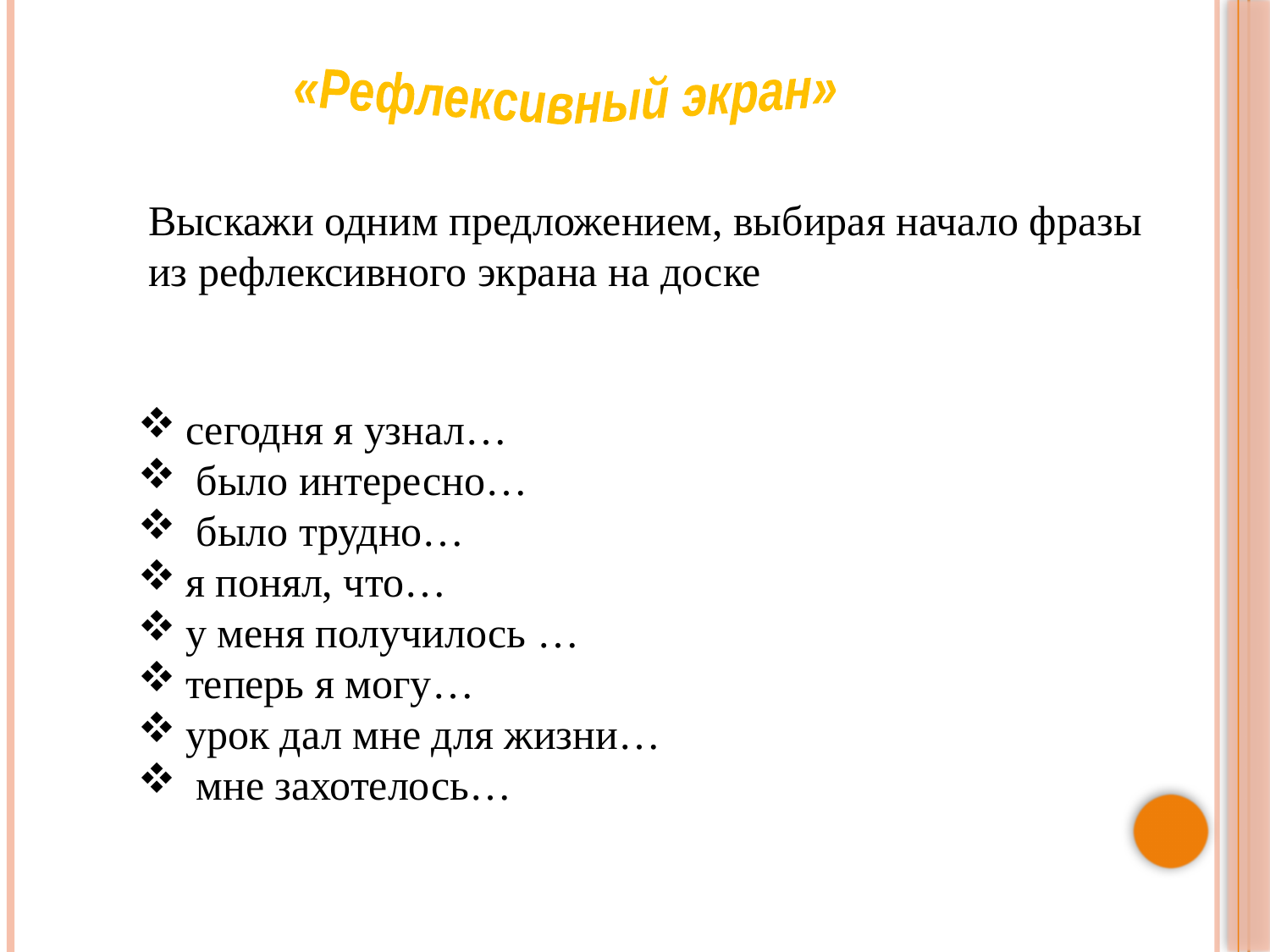

«Рефлексивный экран»
Выскажи одним предложением, выбирая начало фразы из рефлексивного экрана на доске
сегодня я узнал…
 было интересно…
 было трудно…
я понял, что…
у меня получилось …
теперь я могу…
урок дал мне для жизни…
 мне захотелось…